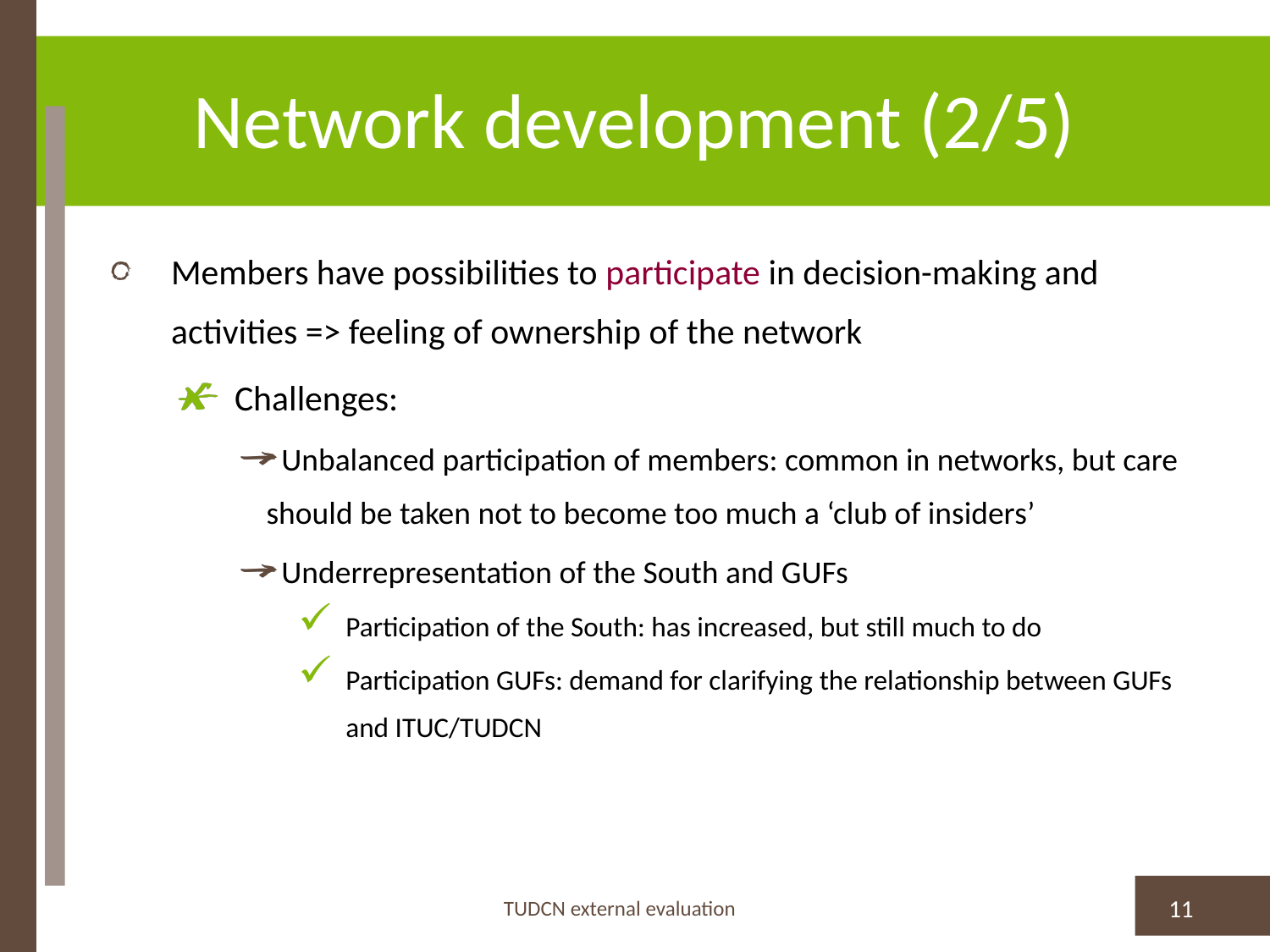

# Network development (2/5)
Members have possibilities to participate in decision-making and activities => feeling of ownership of the network
Challenges:
Unbalanced participation of members: common in networks, but care should be taken not to become too much a ‘club of insiders’
Underrepresentation of the South and GUFs
Participation of the South: has increased, but still much to do
Participation GUFs: demand for clarifying the relationship between GUFs and ITUC/TUDCN

TUDCN external evaluation
11